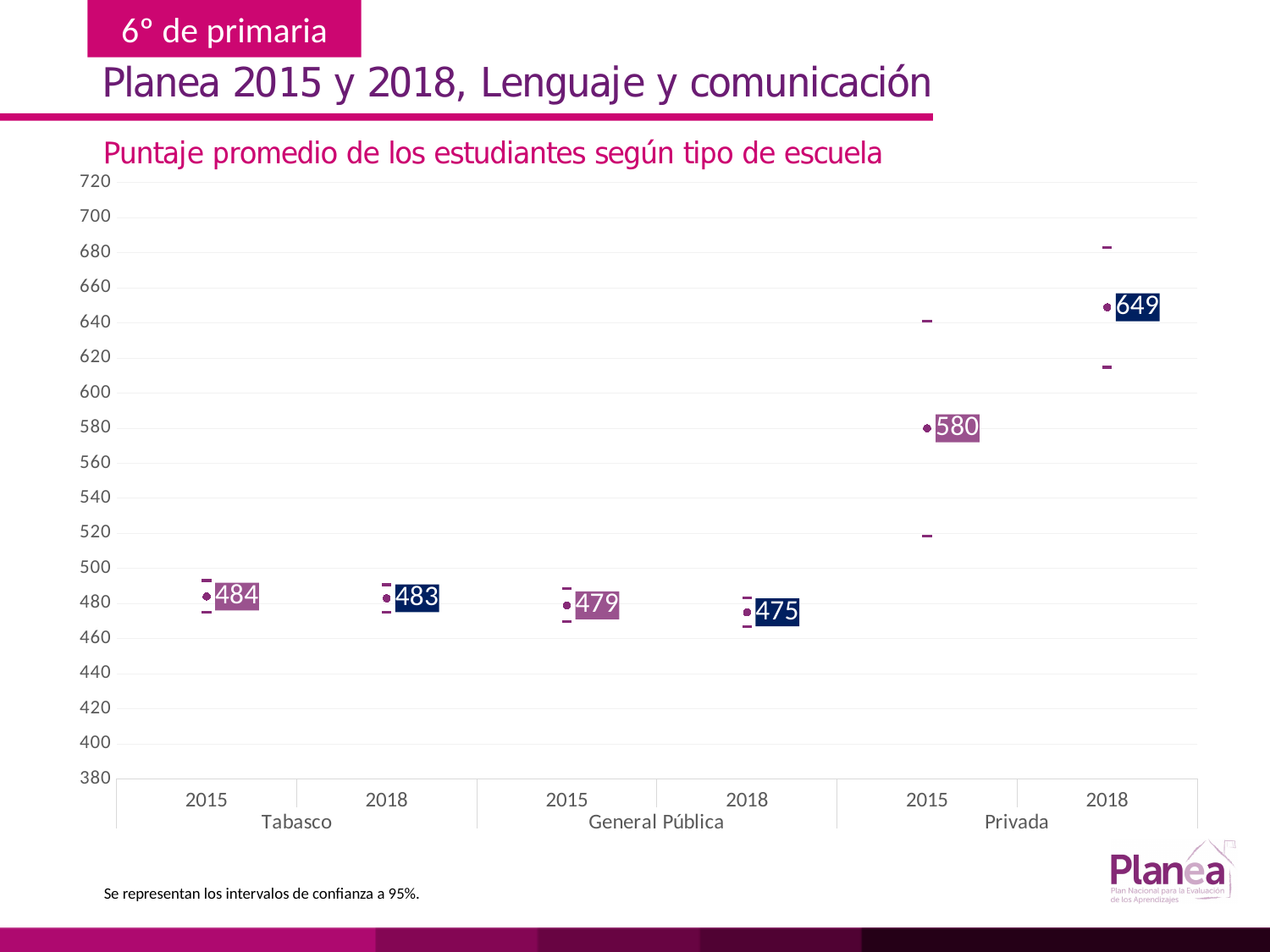

Planea 2015 y 2018, Lenguaje y comunicación

Puntaje promedio de los estudiantes según tipo de escuela

### Chart

| Category |  |  |  |
|---|---|---|---|
| 2015 | 474.846 | 493.154 | 484.0 |
| 2018 | 475.239 | 490.761 | 483.0 |
| 2015 | 469.647 | 488.353 | 479.0 |
| 2018 | 466.841 | 483.159 | 475.0 |
| 2015 | 518.708 | 641.292 | 580.0 |
| 2018 | 614.772 | 683.228 | 649.0 |
Se representan los intervalos de confianza a 95%.